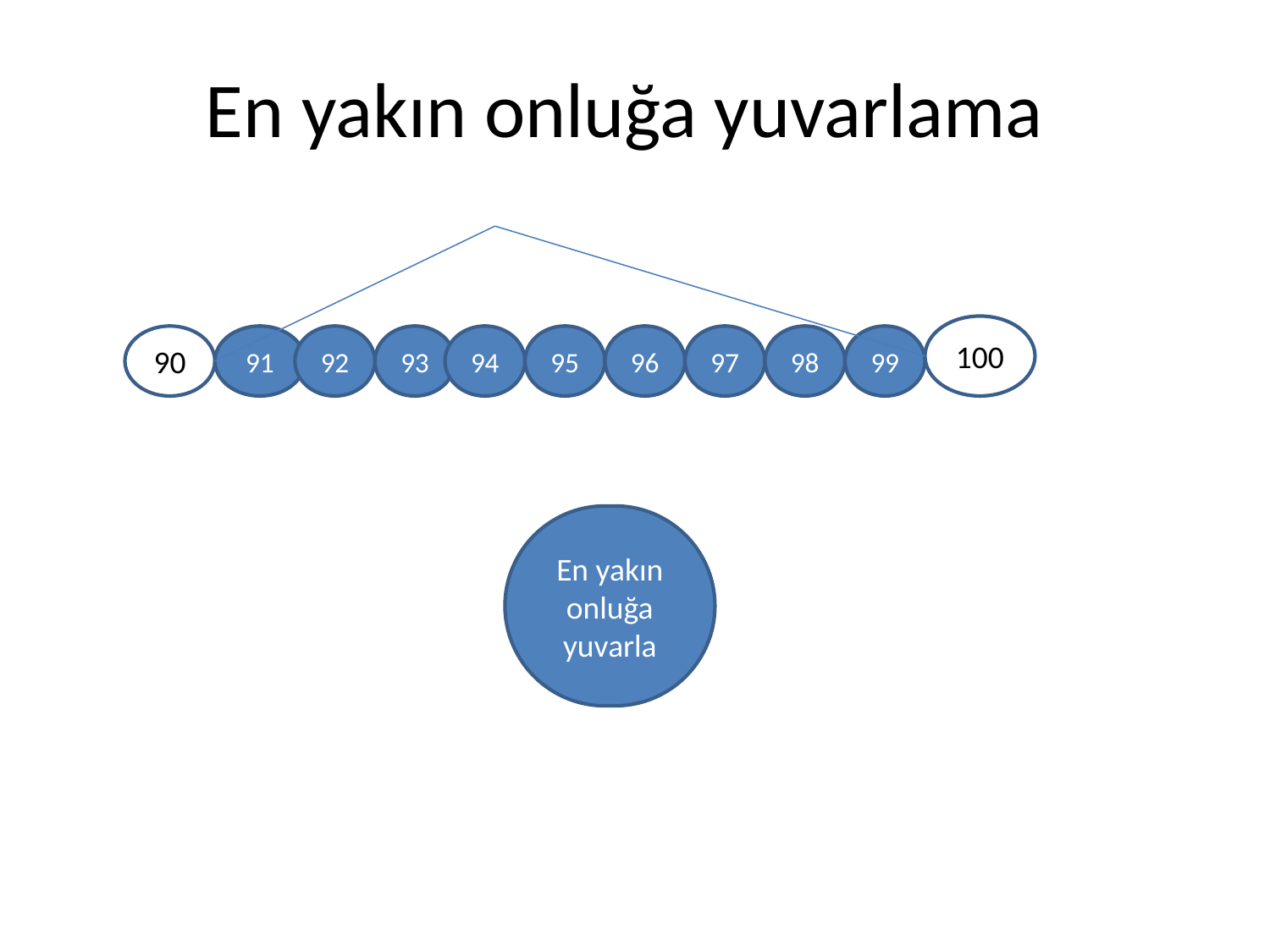

# En yakın onluğa yuvarlama
100
90
91
92
93
94
95
96
97
98
99
En yakın onluğa yuvarla